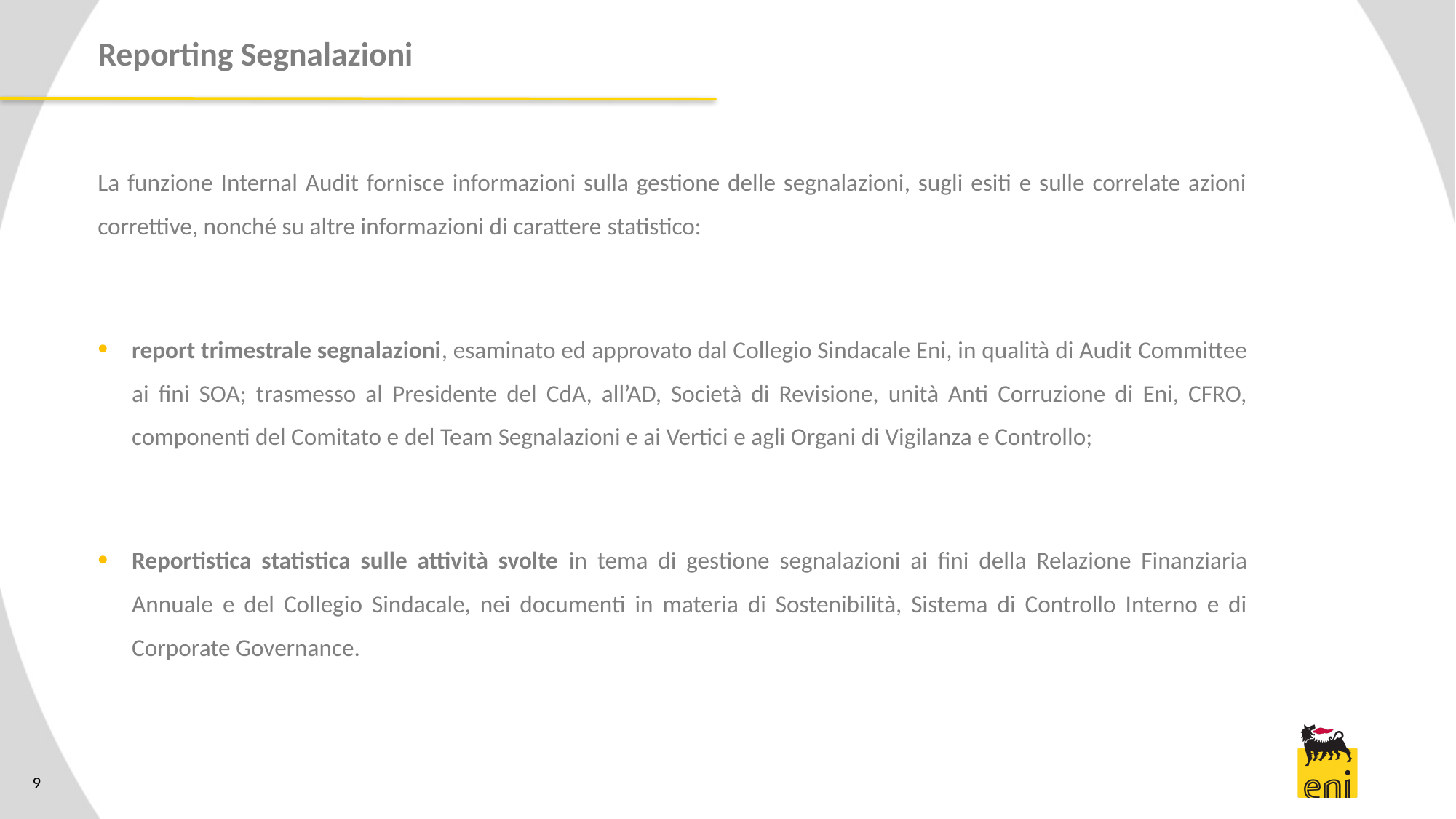

# Reporting Segnalazioni
La funzione Internal Audit fornisce informazioni sulla gestione delle segnalazioni, sugli esiti e sulle correlate azioni correttive, nonché su altre informazioni di carattere statistico:

report trimestrale segnalazioni, esaminato ed approvato dal Collegio Sindacale Eni, in qualità di Audit Committee ai fini SOA; trasmesso al Presidente del CdA, all’AD, Società di Revisione, unità Anti Corruzione di Eni, CFRO, componenti del Comitato e del Team Segnalazioni e ai Vertici e agli Organi di Vigilanza e Controllo;

Reportistica statistica sulle attività svolte in tema di gestione segnalazioni ai fini della Relazione Finanziaria Annuale e del Collegio Sindacale, nei documenti in materia di Sostenibilità, Sistema di Controllo Interno e di Corporate Governance.
9